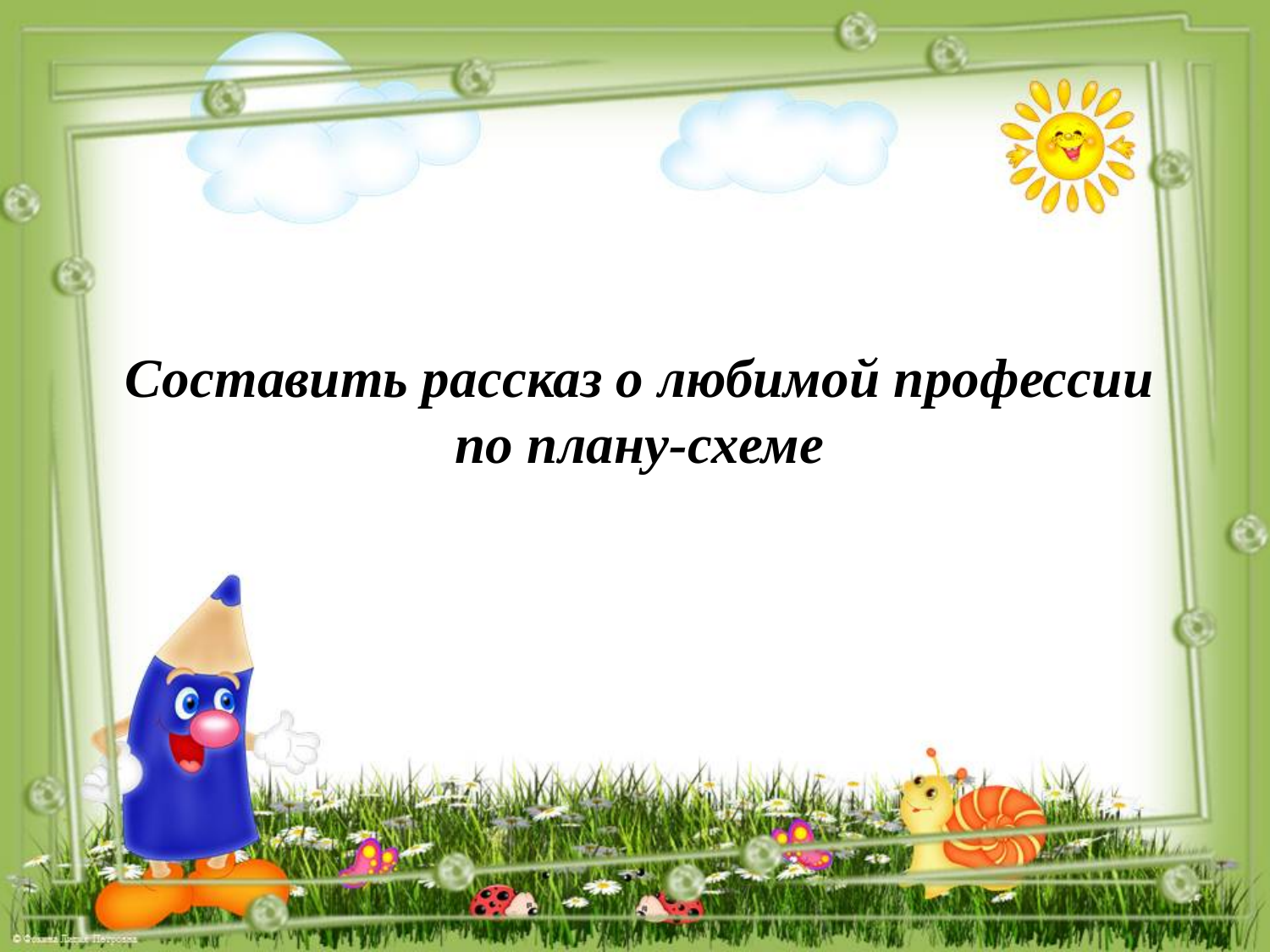

# Составить рассказ о любимой профессии по плану-схеме